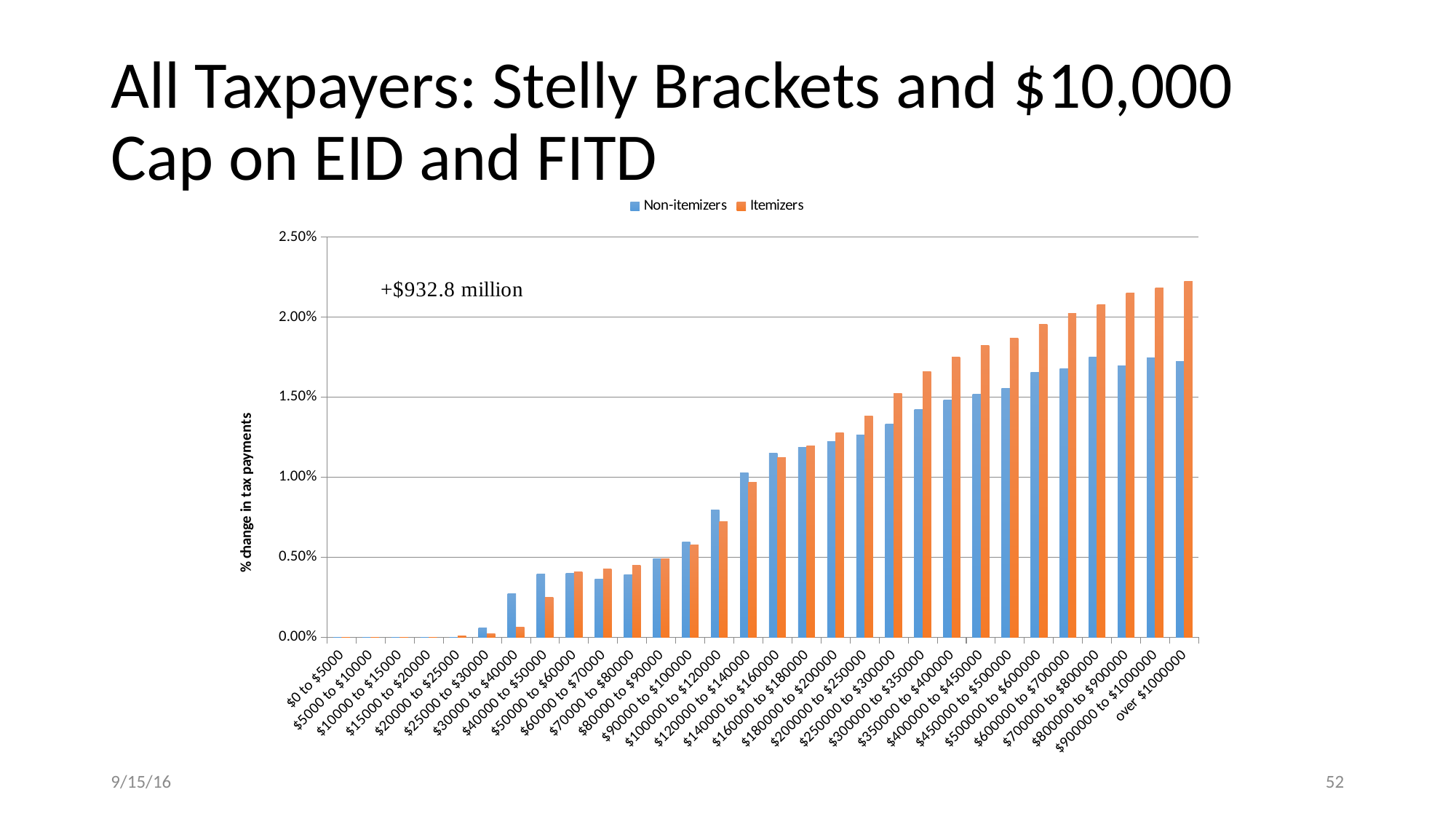

# All Taxpayers: Stelly Brackets and $10,000 Cap on EID and FITD

### Chart

| Category | Non-itemizers | Itemizers |
|---|---|---|
| $0 to $5000 | 0.0 | 0.0 |
| $5000 to $10000 | 0.0 | 0.0 |
| $10000 to $15000 | 0.0 | 0.0 |
| $15000 to $20000 | 0.0 | 0.0 |
| $20000 to $25000 | 0.0 | 8.60986145883664e-05 |
| $25000 to $30000 | 0.000589169746814648 | 0.000223309429634678 |
| $30000 to $40000 | 0.00270702990420168 | 0.000627929049422137 |
| $40000 to $50000 | 0.00395211340003378 | 0.00249003459429672 |
| $50000 to $60000 | 0.0039737793772594 | 0.0040653966825221 |
| $60000 to $70000 | 0.00363749472127192 | 0.00424967134547206 |
| $70000 to $80000 | 0.00387693367340439 | 0.00448337643718719 |
| $80000 to $90000 | 0.00489554871084641 | 0.00488951720147694 |
| $90000 to $100000 | 0.00595145648646886 | 0.00577795319493603 |
| $100000 to $120000 | 0.00793524249840048 | 0.00720544392883849 |
| $120000 to $140000 | 0.0102724909586847 | 0.00965224071190046 |
| $140000 to $160000 | 0.0114978777841949 | 0.0112183646533262 |
| $160000 to $180000 | 0.0118670107805038 | 0.0119624997563244 |
| $180000 to $200000 | 0.0122274757484326 | 0.0127731580108961 |
| $200000 to $250000 | 0.0126505186728169 | 0.0138282494649535 |
| $250000 to $300000 | 0.0133078743602954 | 0.0152063376427598 |
| $300000 to $350000 | 0.0142341018521108 | 0.0165731971173549 |
| $350000 to $400000 | 0.0147929594954 | 0.0174917958744427 |
| $400000 to $450000 | 0.0151999077172309 | 0.0182169899205022 |
| $450000 to $500000 | 0.0155545738237734 | 0.0186676645379372 |
| $500000 to $600000 | 0.016535982113132 | 0.019532936877385 |
| $600000 to $700000 | 0.0167741496610224 | 0.0202108353421922 |
| $700000 to $800000 | 0.0174977234849117 | 0.0207661082486484 |
| $800000 to $900000 | 0.0169352344773619 | 0.0214997952884085 |
| $900000 to $1000000 | 0.0174630870756548 | 0.0218181504043976 |
| over $1000000 | 0.0172193779549311 | 0.0222291941450172 |
9/15/16
52